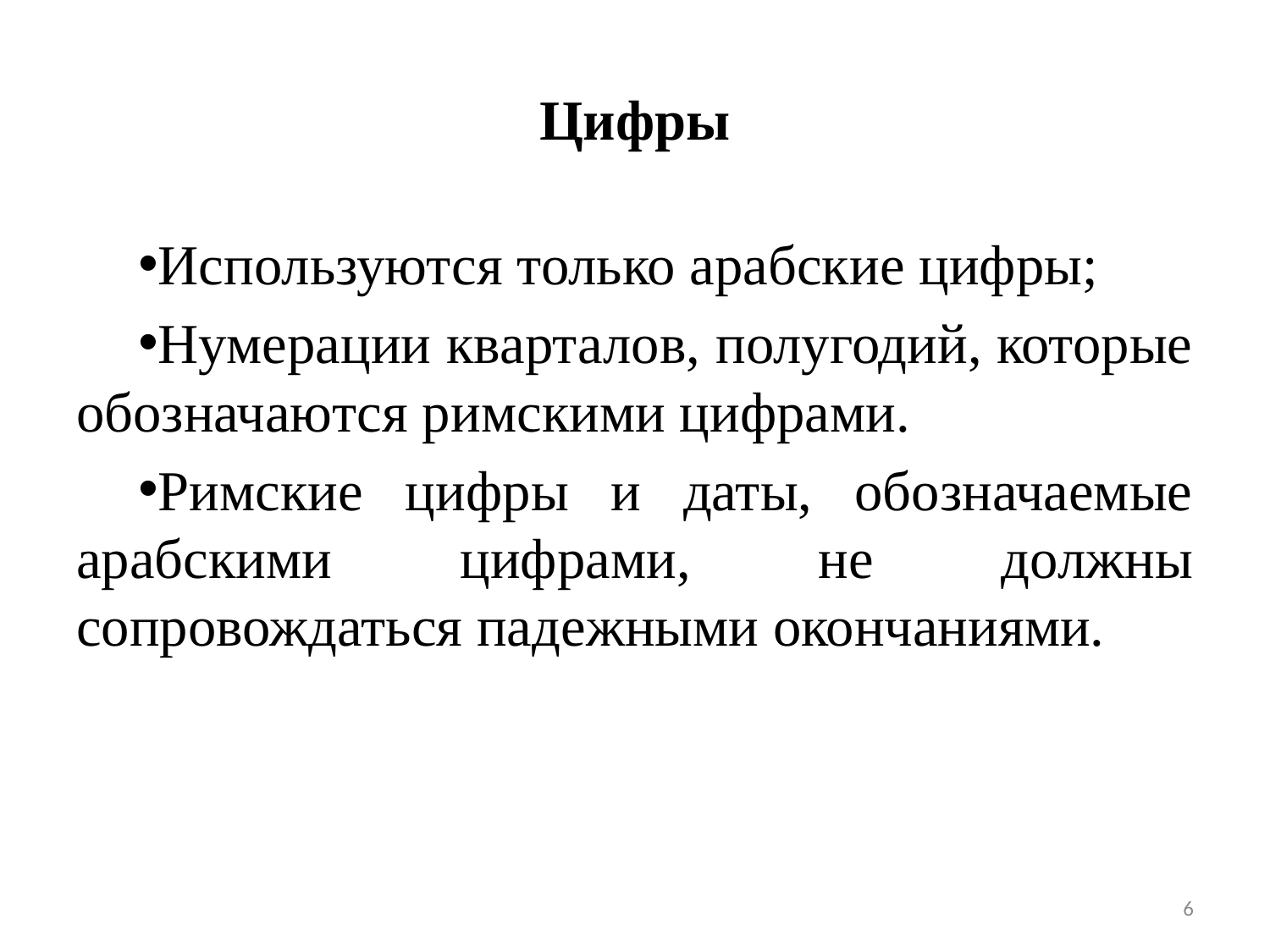

# Цифры
Используются только арабские цифры;
Нумерации кварталов, полугодий, которые обозначаются римскими цифрами.
Римские цифры и даты, обозначаемые арабскими цифрами, не должны сопровождаться падежными окончаниями.

6